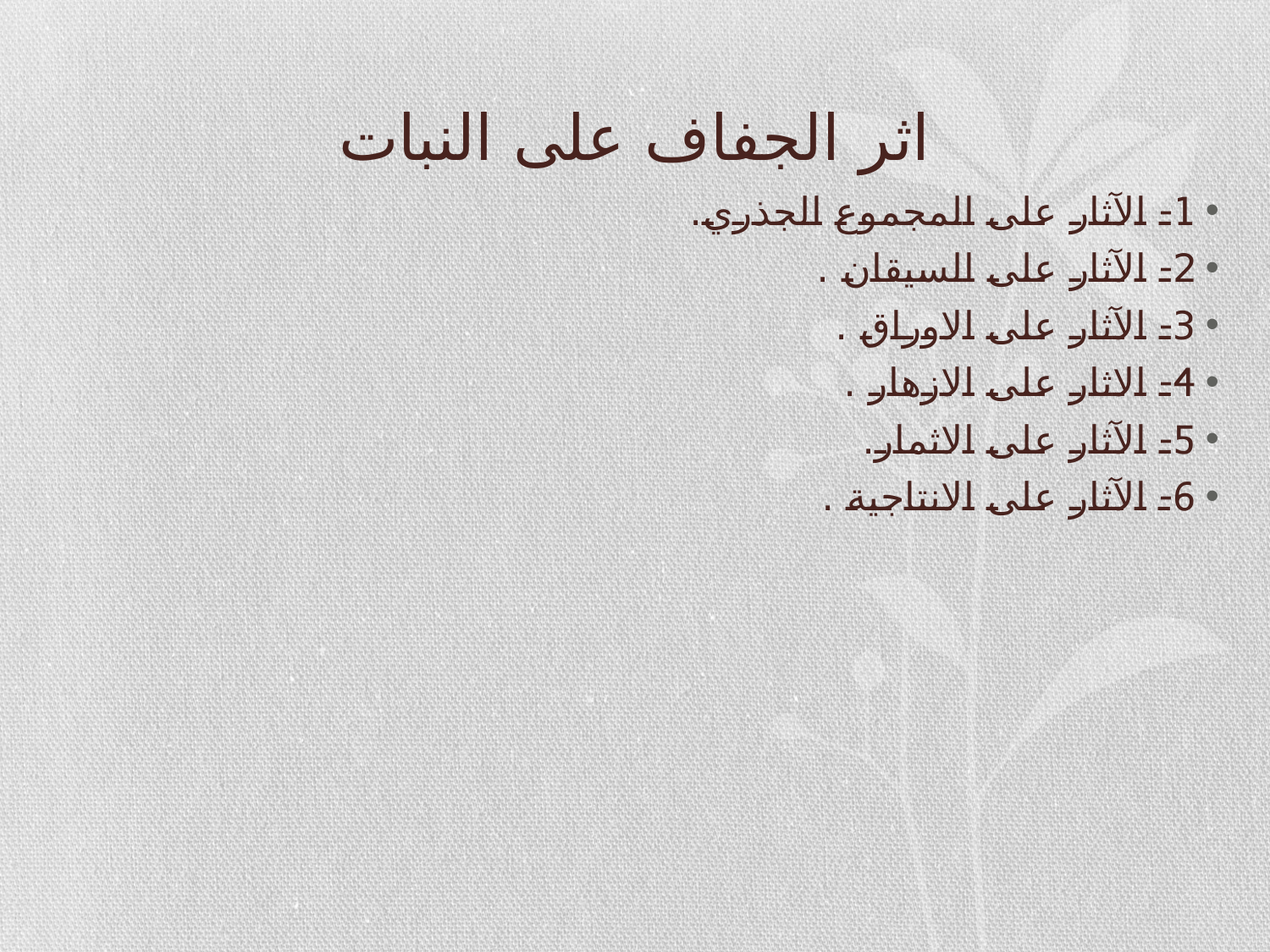

# اثر الجفاف على النبات
1- الآثار على المجموع الجذري.
2- الآثار على السيقان .
3- الآثار على الاوراق .
4- الاثار على الازهار .
5- الآثار على الاثمار.
6- الآثار على الانتاجية .